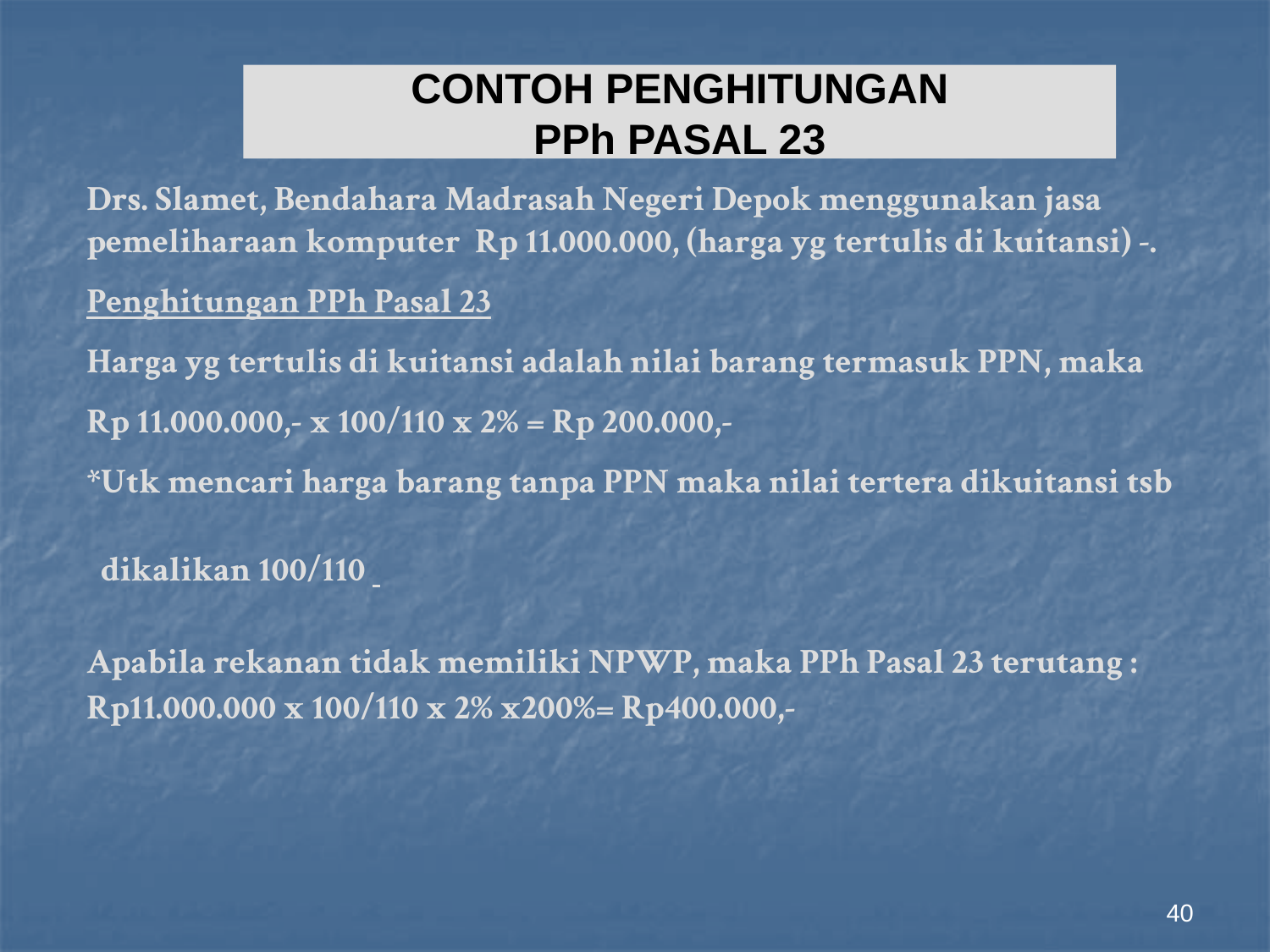

CONTOH PENGHITUNGAN
PPh PASAL 23

Drs. Slamet, Bendahara Madrasah Negeri Depok menggunakan jasa pemeliharaan komputer  Rp 11.000.000, (harga yg tertulis di kuitansi) -.
Penghitungan PPh Pasal 23
Harga yg tertulis di kuitansi adalah nilai barang termasuk PPN, maka
Rp 11.000.000,- x 100/110 x 2% = Rp 200.000,-
*Utk mencari harga barang tanpa PPN maka nilai tertera dikuitansi tsb
  dikalikan 100/110

Apabila rekanan tidak memiliki NPWP, maka PPh Pasal 23 terutang :
Rp11.000.000 x 100/110 x 2% x200%= Rp400.000,-

40